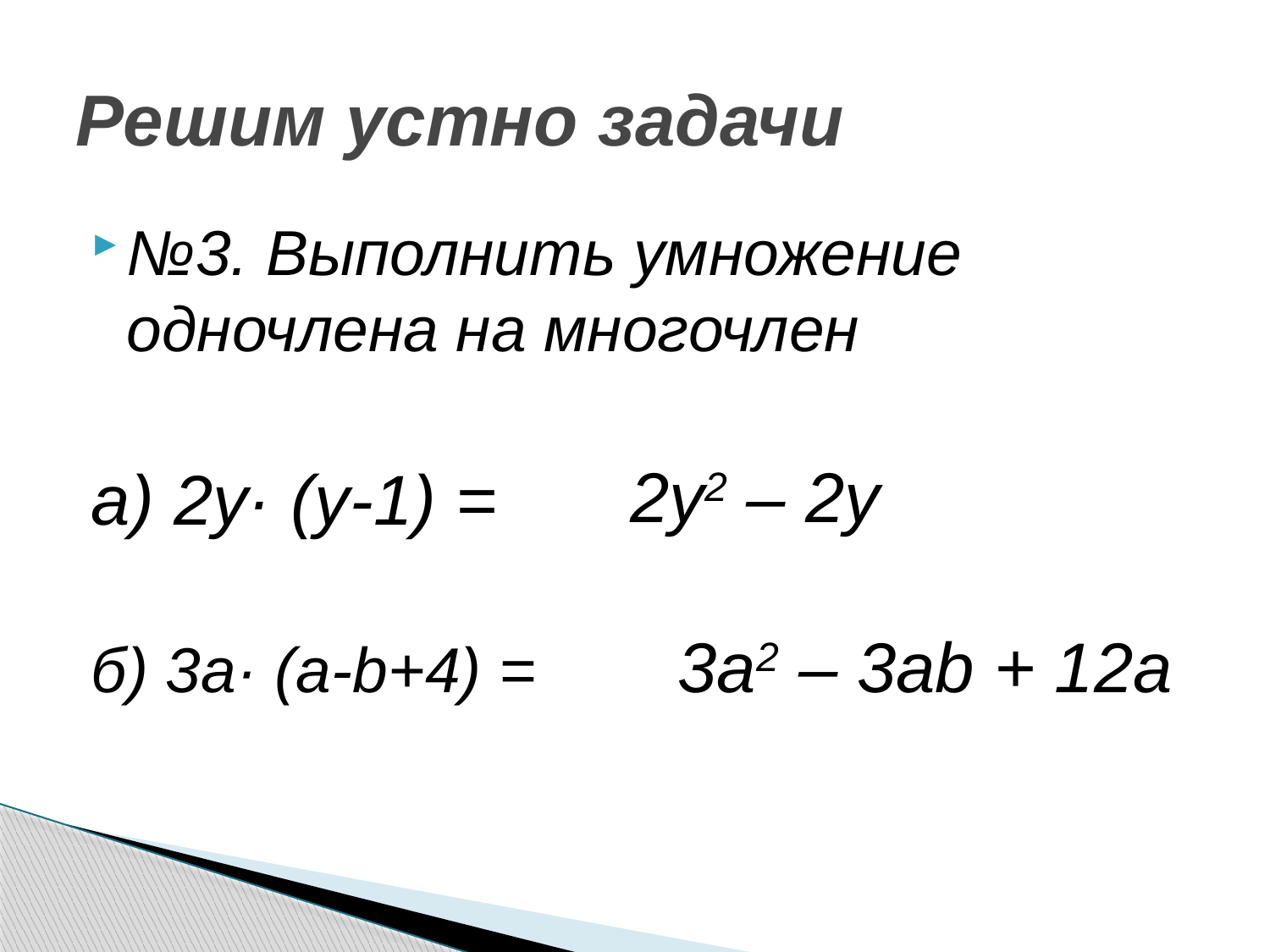

# Решим устно задачи
№3. Выполнить умножение одночлена на многочлен

а) 2у· (у-1) =

б) 3а· (а-b+4) =
2y2 – 2y
3a2 – 3ab + 12a